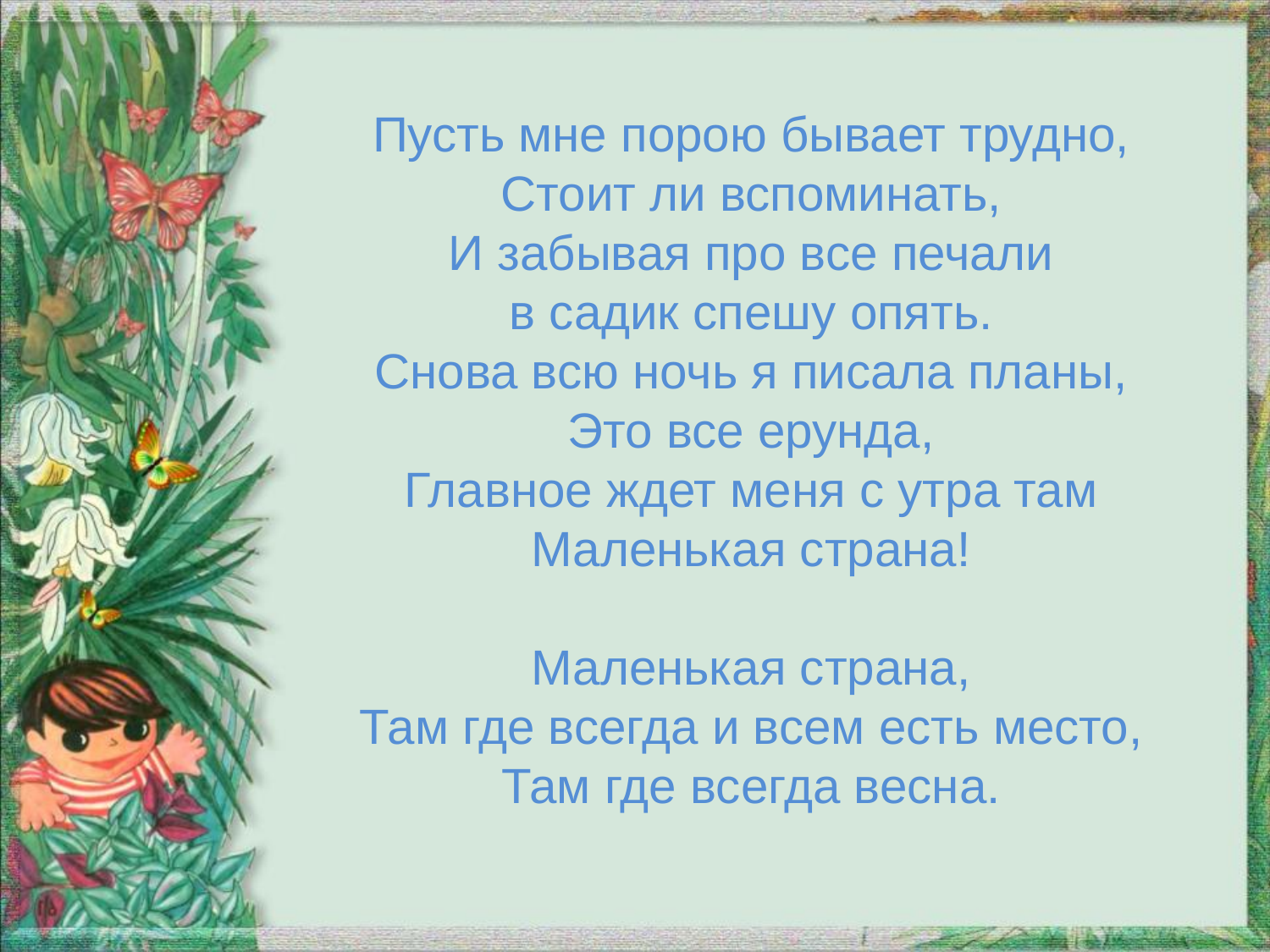

Пусть мне порою бывает трудно,
Стоит ли вспоминать,
И забывая про все печали
в садик спешу опять.
Снова всю ночь я писала планы,
Это все ерунда,
Главное ждет меня с утра там
Маленькая страна!

Маленькая страна,
Там где всегда и всем есть место,
Там где всегда весна.